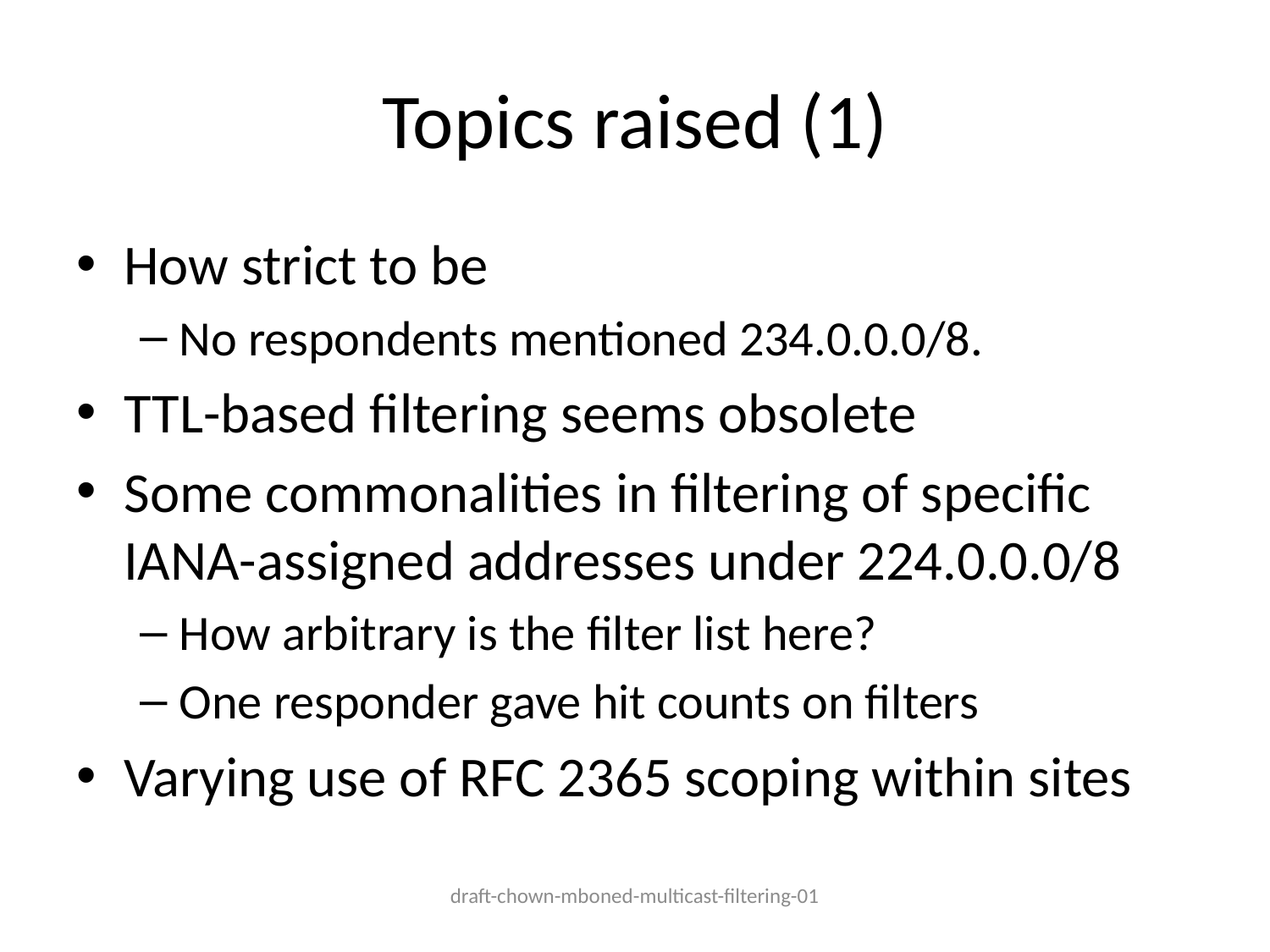

# Topics raised (1)
How strict to be
No respondents mentioned 234.0.0.0/8.
TTL-based filtering seems obsolete
Some commonalities in filtering of specific IANA-assigned addresses under 224.0.0.0/8
How arbitrary is the filter list here?
One responder gave hit counts on filters
Varying use of RFC 2365 scoping within sites
draft-chown-mboned-multicast-filtering-01